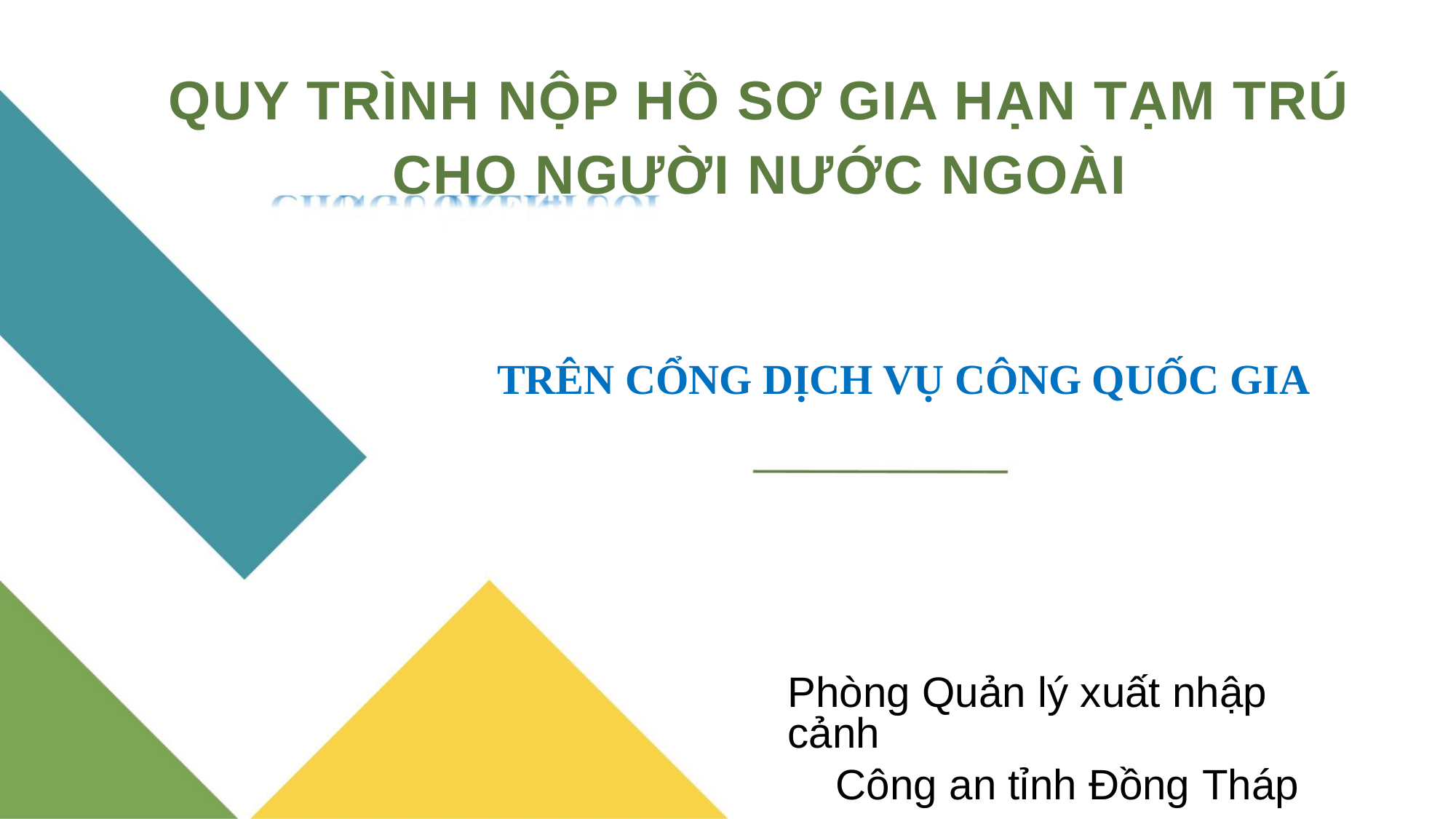

QUY TRÌNH NỘP HỒ SƠ GIA HẠN TẠM TRÚ
CHO NGƯỜI NƯỚC NGOÀI
TRÊN CỔNG DỊCH VỤ CÔNG QUỐC GIA
Phòng Quản lý xuất nhập cảnh
Công an tỉnh Đồng Tháp